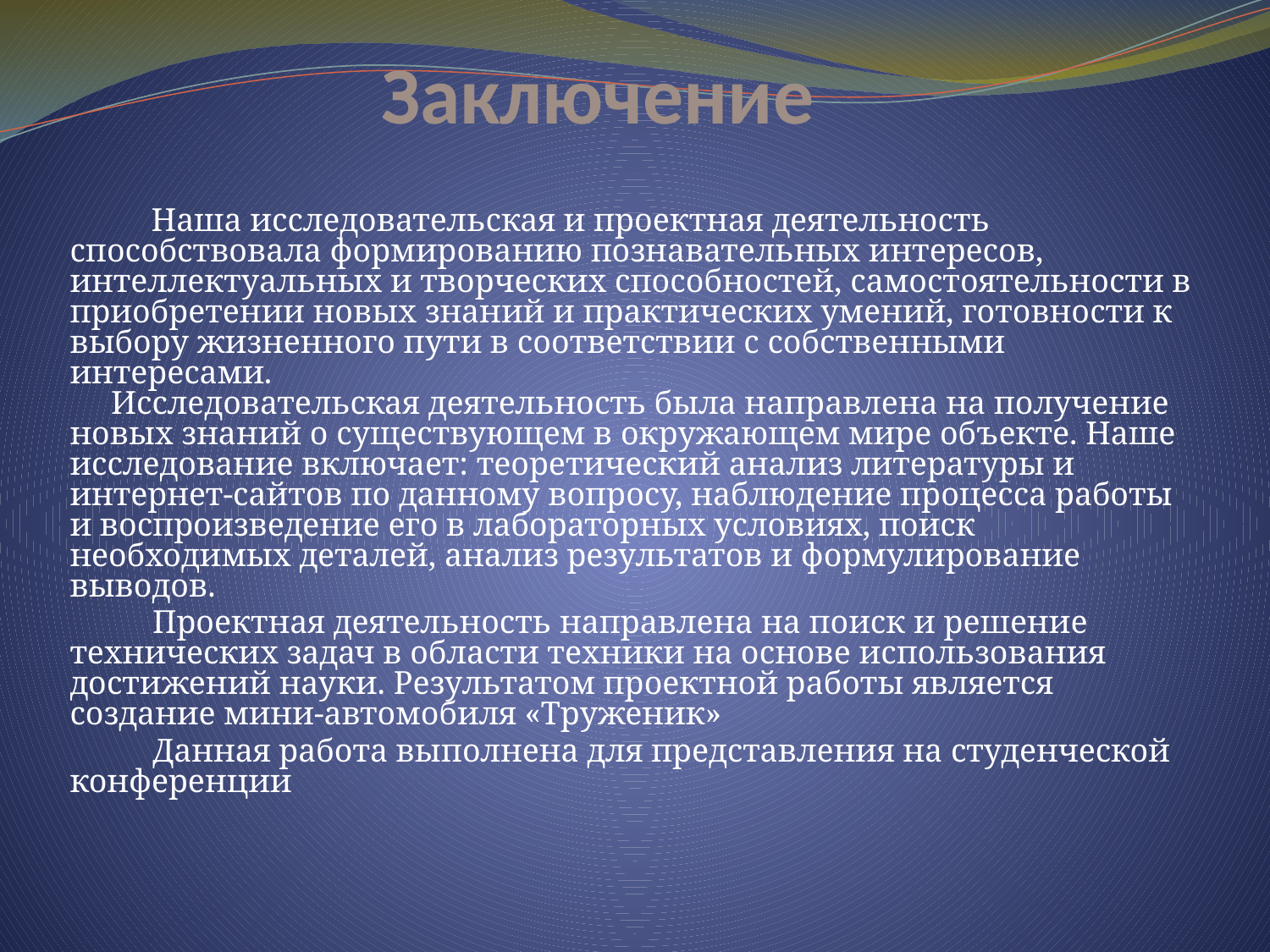

Заключение
          Наша исследовательская и проектная деятельность способствовала формированию познавательных интересов, интеллектуальных и творческих способностей, самостоятельности в приобретении новых знаний и практических умений, готовности к выбору жизненного пути в соответствии с собственными интересами.
     Исследовательская деятельность была направлена на получение новых знаний о существующем в окружающем мире объекте. Наше исследование включает: теоретический анализ литературы и интернет-сайтов по данному вопросу, наблюдение процесса работы и воспроизведение его в лабораторных условиях, поиск необходимых деталей, анализ результатов и формулирование выводов.
          Проектная деятельность направлена на поиск и решение технических задач в области техники на основе использования достижений науки. Результатом проектной работы является создание мини-автомобиля «Труженик»
          Данная работа выполнена для представления на студенческой  конференции